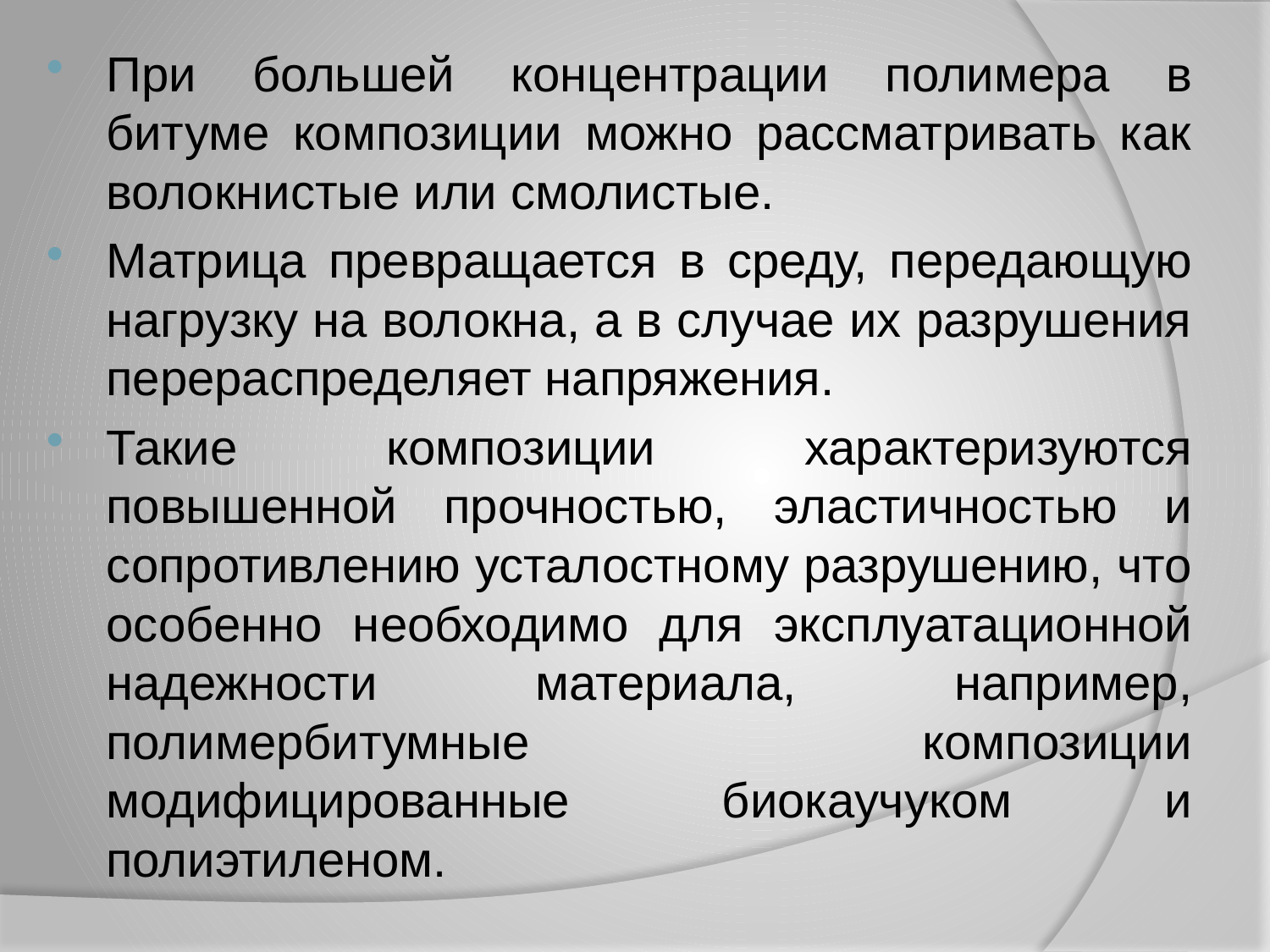

#
При большей концентрации полимера в битуме композиции можно рассматривать как волокнистые или смолистые.
Матрица превращается в среду, передающую нагрузку на волокна, а в случае их разрушения перераспределяет напряжения.
Такие композиции характеризуются повышенной прочностью, эластичностью и сопротивлению усталостному разрушению, что особенно необходимо для эксплуатационной надежности материала, например, полимербитумные композиции модифицированные биокаучуком и полиэтиленом.